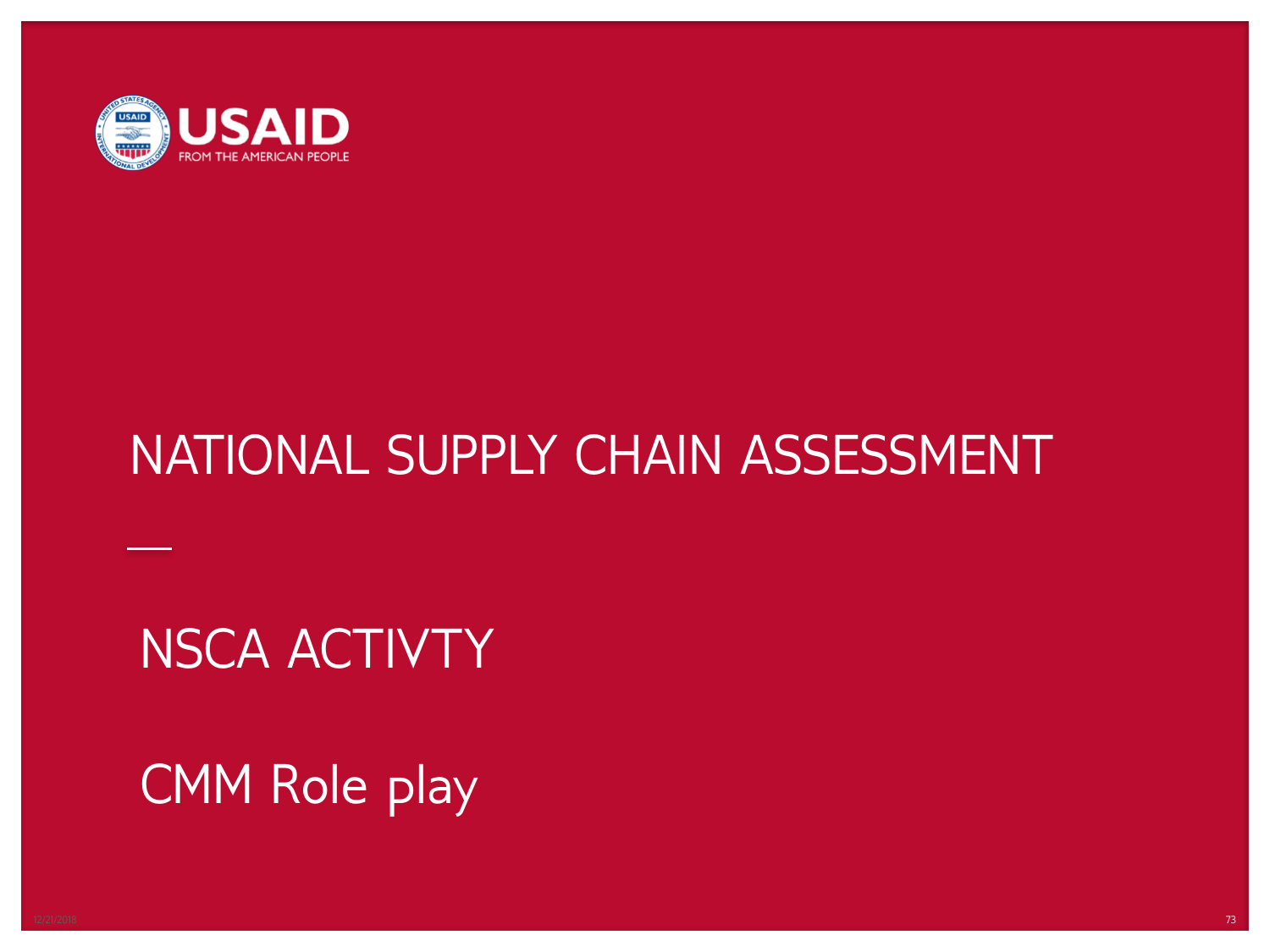

# NSCA ACTIVTY CMM Role play
12/21/2018
73